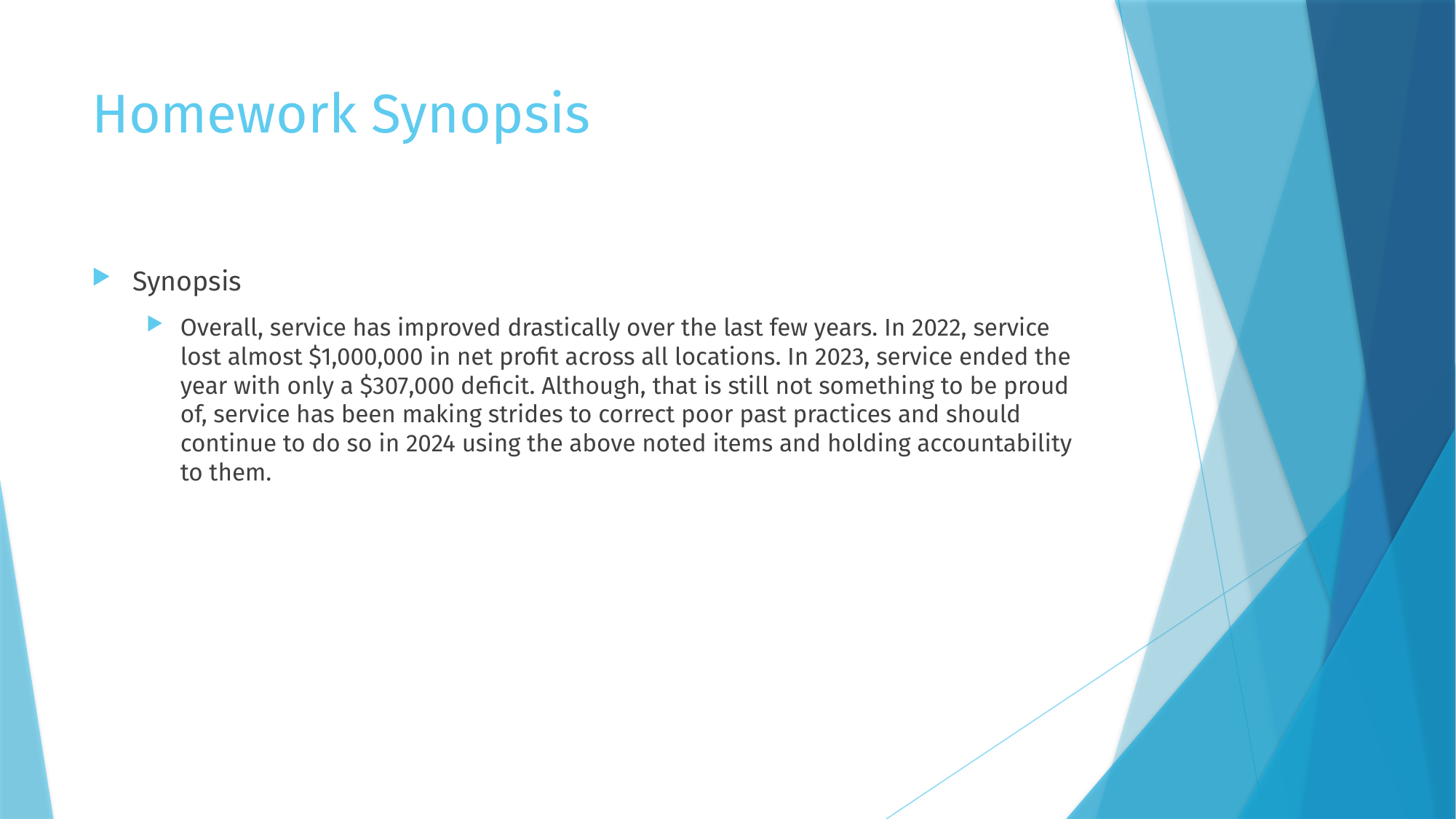

# Homework Synopsis
Synopsis
Overall, service has improved drastically over the last few years. In 2022, service lost almost $1,000,000 in net profit across all locations. In 2023, service ended the year with only a $307,000 deficit. Although, that is still not something to be proud of, service has been making strides to correct poor past practices and should continue to do so in 2024 using the above noted items and holding accountability to them.